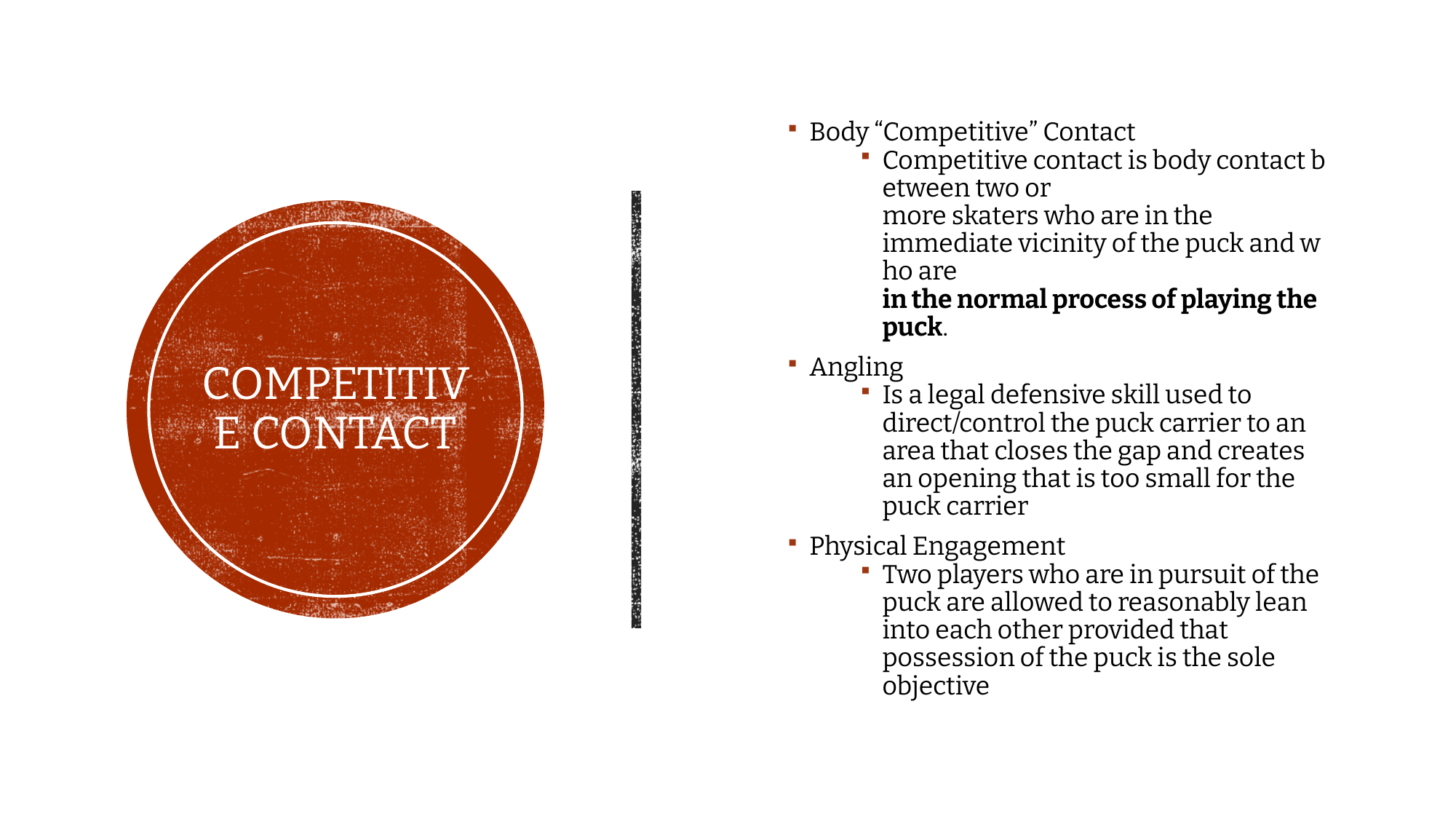

Body “Competitive” Contact
Competitive contact is body contact between two or 
more skaters who are in the
immediate vicinity of the puck and who are in the normal process of playing the puck.
Angling
Is a legal defensive skill used to direct/control the puck carrier to an area that closes the gap and creates an opening that is too small for the puck carrier
Physical Engagement
Two players who are in pursuit of the puck are allowed to reasonably lean into each other provided that possession of the puck is the sole objective

# Competitive contact